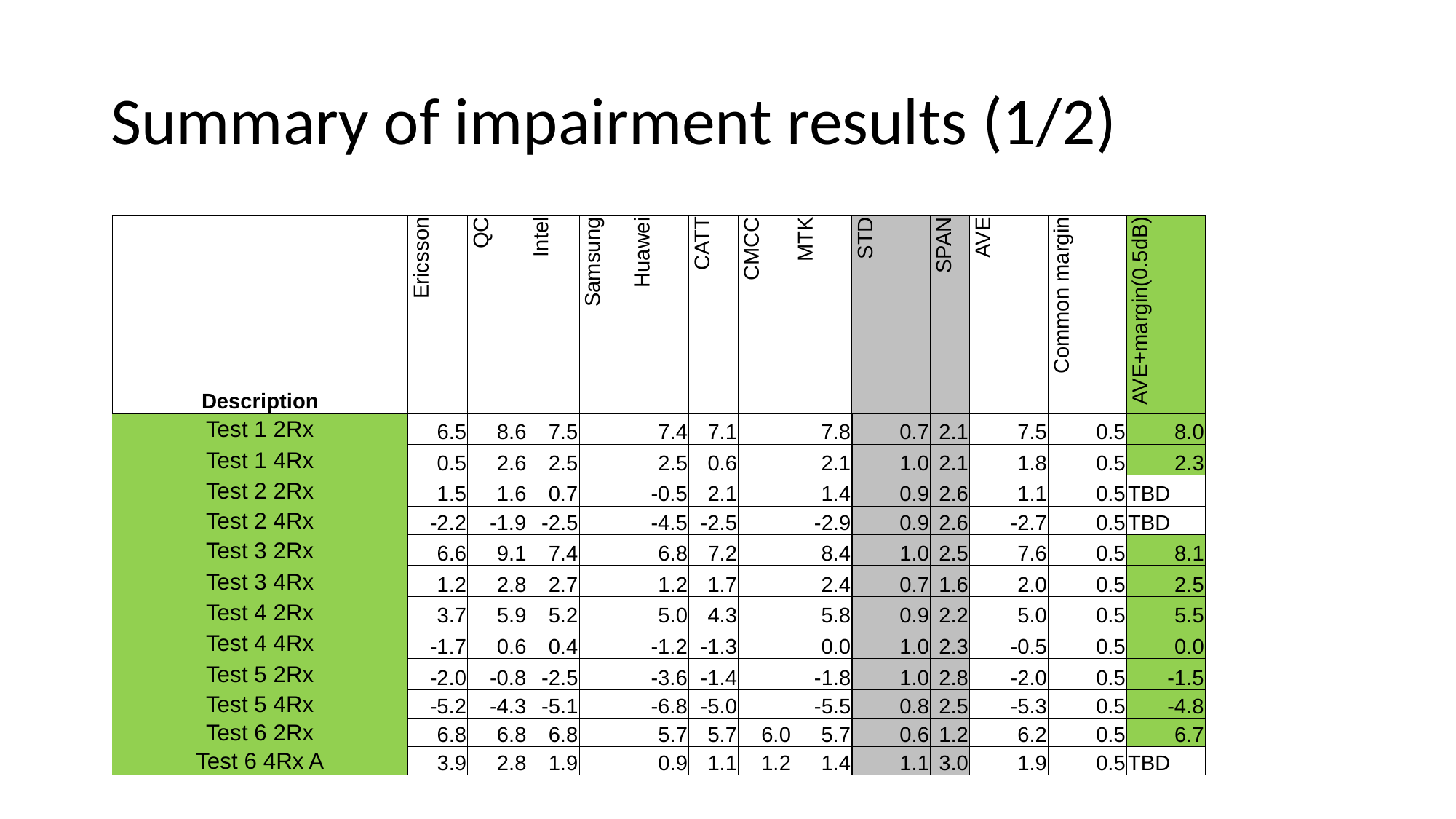

# Summary of impairment results (1/2)
| Description | Ericsson | QC | Intel | Samsung | Huawei | CATT | CMCC | MTK | STD | SPAN | AVE | Common margin | AVE+margin(0.5dB) |
| --- | --- | --- | --- | --- | --- | --- | --- | --- | --- | --- | --- | --- | --- |
| Test 1 2Rx | 6.5 | 8.6 | 7.5 |  | 7.4 | 7.1 |  | 7.8 | 0.7 | 2.1 | 7.5 | 0.5 | 8.0 |
| Test 1 4Rx | 0.5 | 2.6 | 2.5 |  | 2.5 | 0.6 |  | 2.1 | 1.0 | 2.1 | 1.8 | 0.5 | 2.3 |
| Test 2 2Rx | 1.5 | 1.6 | 0.7 |  | -0.5 | 2.1 |  | 1.4 | 0.9 | 2.6 | 1.1 | 0.5 | TBD |
| Test 2 4Rx | -2.2 | -1.9 | -2.5 |  | -4.5 | -2.5 |  | -2.9 | 0.9 | 2.6 | -2.7 | 0.5 | TBD |
| Test 3 2Rx | 6.6 | 9.1 | 7.4 |  | 6.8 | 7.2 |  | 8.4 | 1.0 | 2.5 | 7.6 | 0.5 | 8.1 |
| Test 3 4Rx | 1.2 | 2.8 | 2.7 |  | 1.2 | 1.7 |  | 2.4 | 0.7 | 1.6 | 2.0 | 0.5 | 2.5 |
| Test 4 2Rx | 3.7 | 5.9 | 5.2 |  | 5.0 | 4.3 |  | 5.8 | 0.9 | 2.2 | 5.0 | 0.5 | 5.5 |
| Test 4 4Rx | -1.7 | 0.6 | 0.4 |  | -1.2 | -1.3 |  | 0.0 | 1.0 | 2.3 | -0.5 | 0.5 | 0.0 |
| Test 5 2Rx | -2.0 | -0.8 | -2.5 |  | -3.6 | -1.4 |  | -1.8 | 1.0 | 2.8 | -2.0 | 0.5 | -1.5 |
| Test 5 4Rx | -5.2 | -4.3 | -5.1 |  | -6.8 | -5.0 |  | -5.5 | 0.8 | 2.5 | -5.3 | 0.5 | -4.8 |
| Test 6 2Rx | 6.8 | 6.8 | 6.8 |  | 5.7 | 5.7 | 6.0 | 5.7 | 0.6 | 1.2 | 6.2 | 0.5 | 6.7 |
| Test 6 4Rx A | 3.9 | 2.8 | 1.9 |  | 0.9 | 1.1 | 1.2 | 1.4 | 1.1 | 3.0 | 1.9 | 0.5 | TBD |